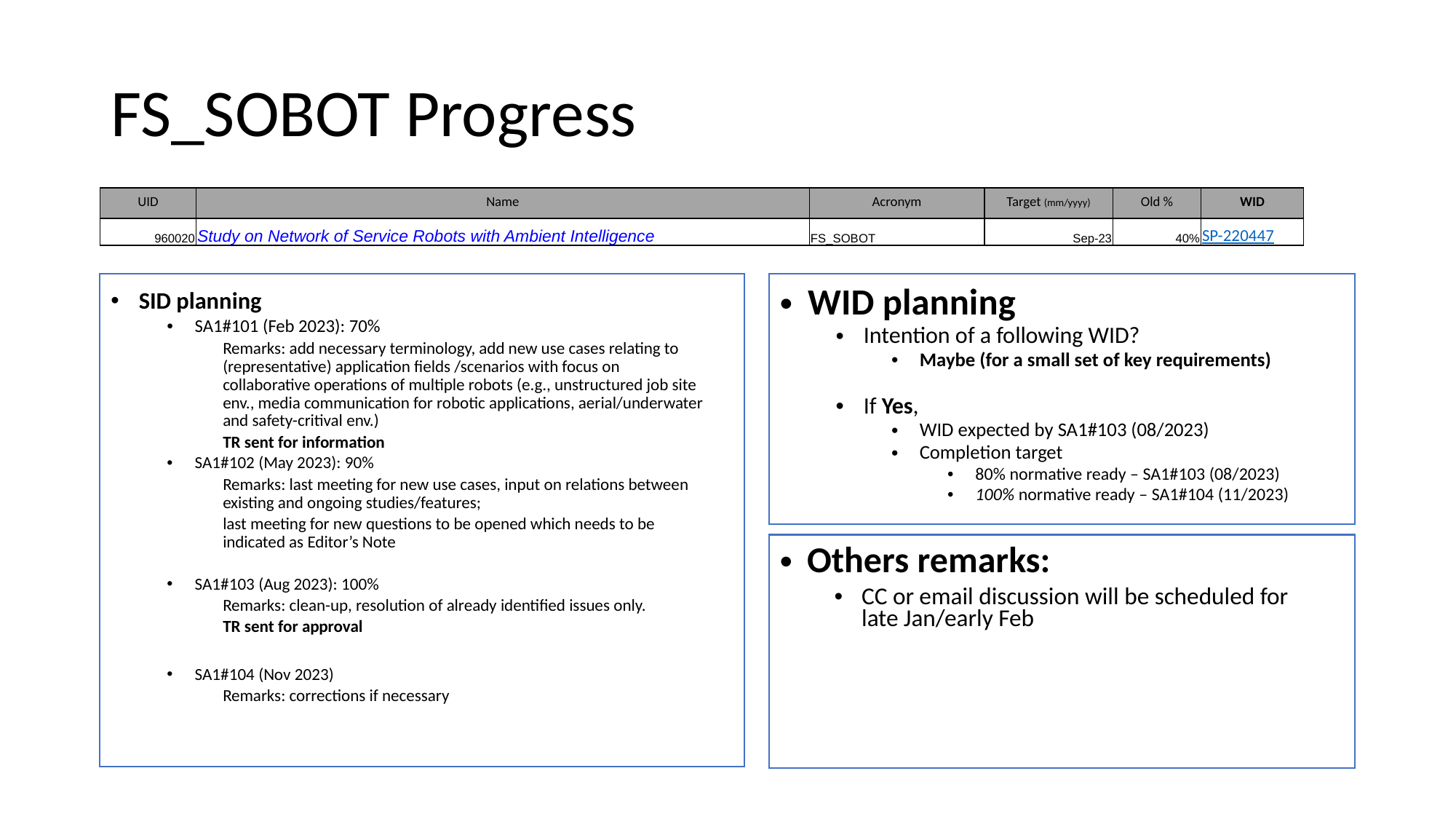

# FS_SOBOT Progress
| UID | Name | Acronym | Target (mm/yyyy) | Old % | WID |
| --- | --- | --- | --- | --- | --- |
| 960020 | Study on Network of Service Robots with Ambient Intelligence | FS\_SOBOT | Sep-23 | 40% | SP-220447 |

SID planning
SA1#101 (Feb 2023): 70%
Remarks: add necessary terminology, add new use cases relating to (representative) application fields /scenarios with focus on collaborative operations of multiple robots (e.g., unstructured job site env., media communication for robotic applications, aerial/underwater and safety-critival env.)
TR sent for information
SA1#102 (May 2023): 90%
Remarks: last meeting for new use cases, input on relations between existing and ongoing studies/features;
last meeting for new questions to be opened which needs to be indicated as Editor’s Note

SA1#103 (Aug 2023): 100%
Remarks: clean-up, resolution of already identified issues only.
TR sent for approval

SA1#104 (Nov 2023)
Remarks: corrections if necessary

WID planning
Intention of a following WID?
Maybe (for a small set of key requirements)

If Yes,
WID expected by SA1#103 (08/2023)
Completion target
80% normative ready – SA1#103 (08/2023)
100% normative ready – SA1#104 (11/2023)

Others remarks:
CC or email discussion will be scheduled for late Jan/early Feb